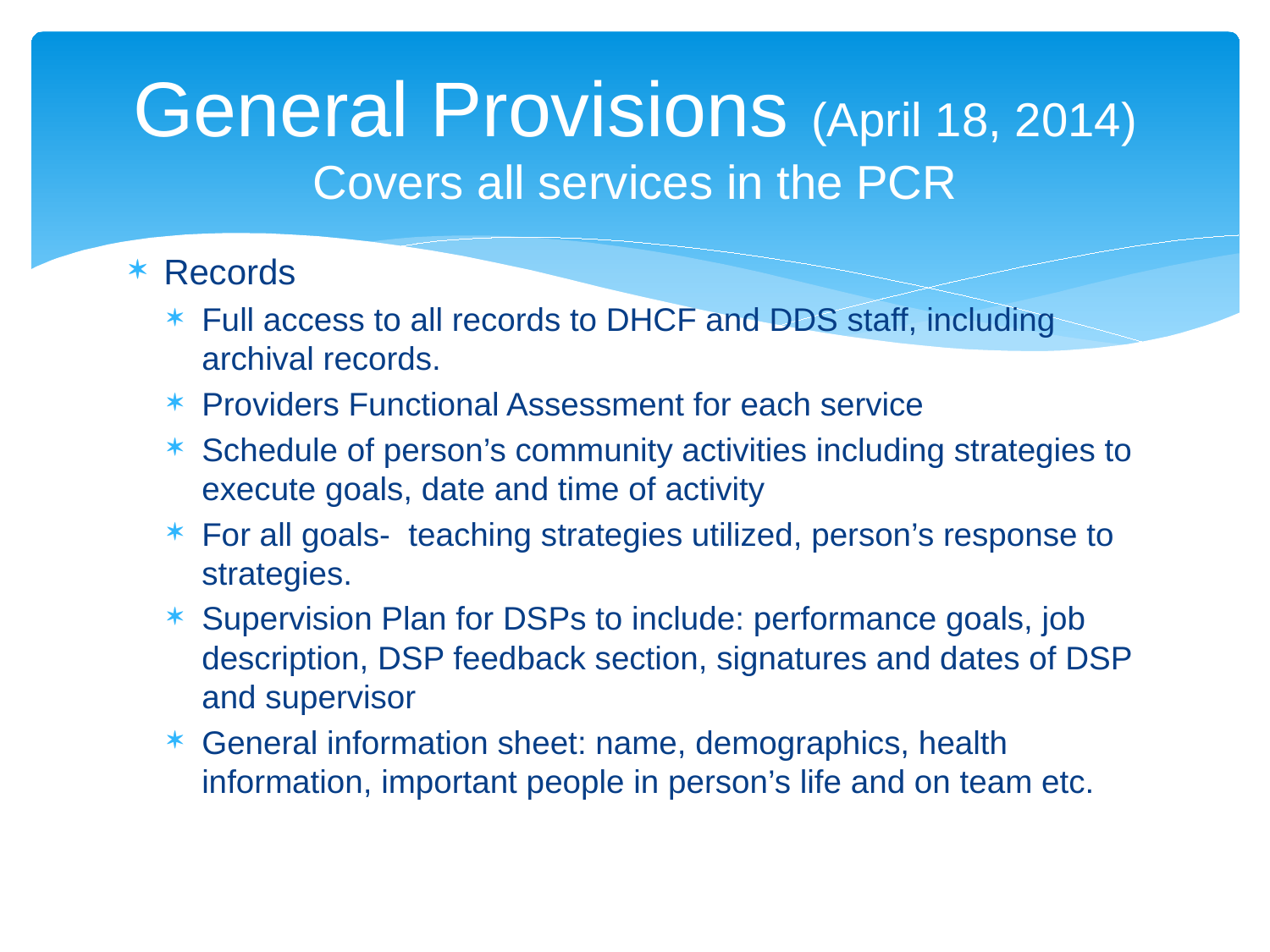

# General Provisions (April 18, 2014) Covers all services in the PCR
Records
Full access to all records to DHCF and DDS staff, including archival records.
Providers Functional Assessment for each service
Schedule of person’s community activities including strategies to execute goals, date and time of activity
For all goals-  teaching strategies utilized, person’s response to strategies.
Supervision Plan for DSPs to include: performance goals, job description, DSP feedback section, signatures and dates of DSP and supervisor
General information sheet: name, demographics, health information, important people in person’s life and on team etc.